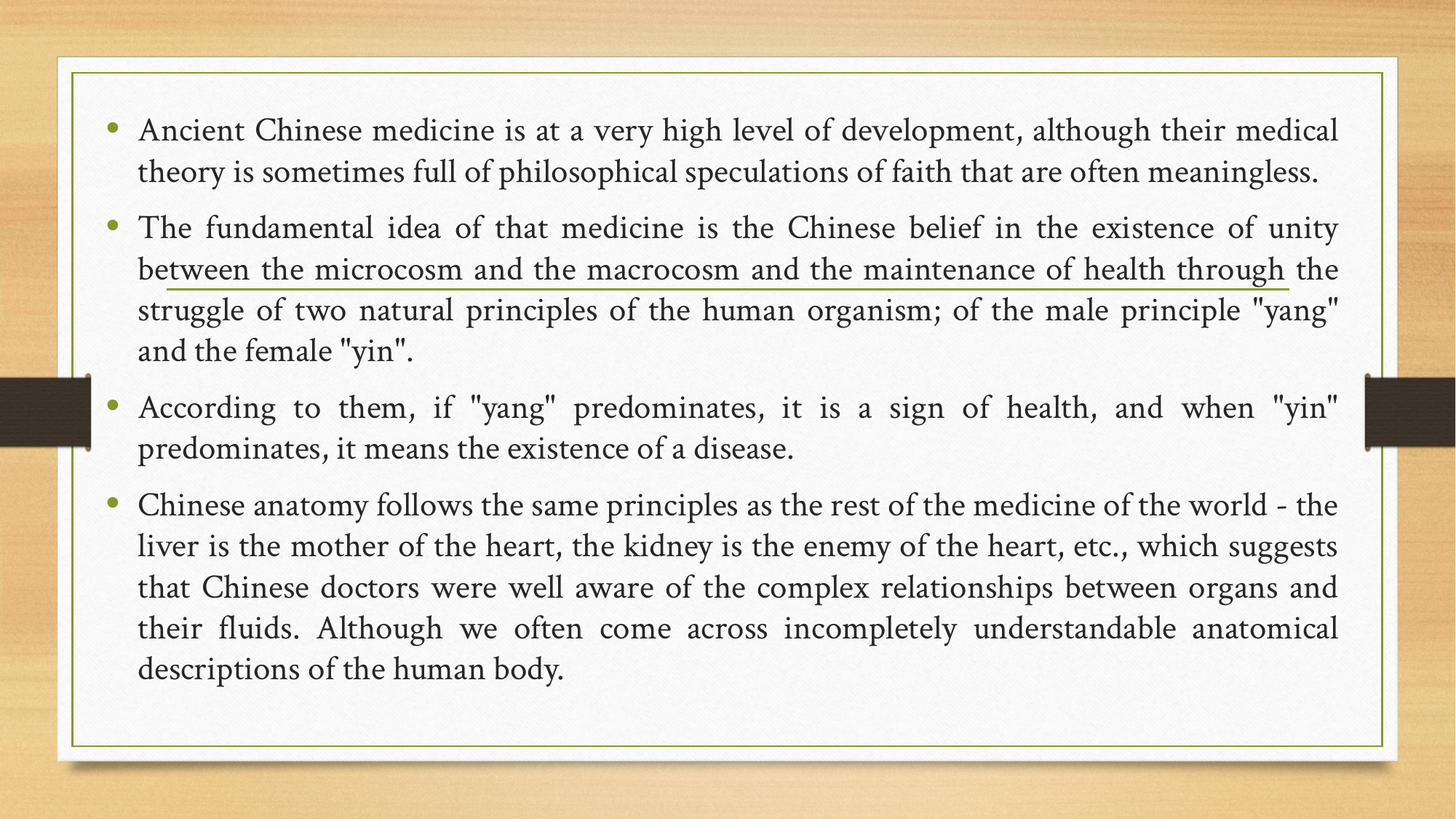

Ancient Chinese medicine is at a very high level of development, although their medical theory is sometimes full of philosophical speculations of faith that are often meaningless.
The fundamental idea of that medicine is the Chinese belief in the existence of unity between the microcosm and the macrocosm and the maintenance of health through the struggle of two natural principles of the human organism; of the male principle "yang" and the female "yin".
According to them, if "yang" predominates, it is a sign of health, and when "yin" predominates, it means the existence of a disease.
Chinese anatomy follows the same principles as the rest of the medicine of the world - the liver is the mother of the heart, the kidney is the enemy of the heart, etc., which suggests that Chinese doctors were well aware of the complex relationships between organs and their fluids. Although we often come across incompletely understandable anatomical descriptions of the human body.